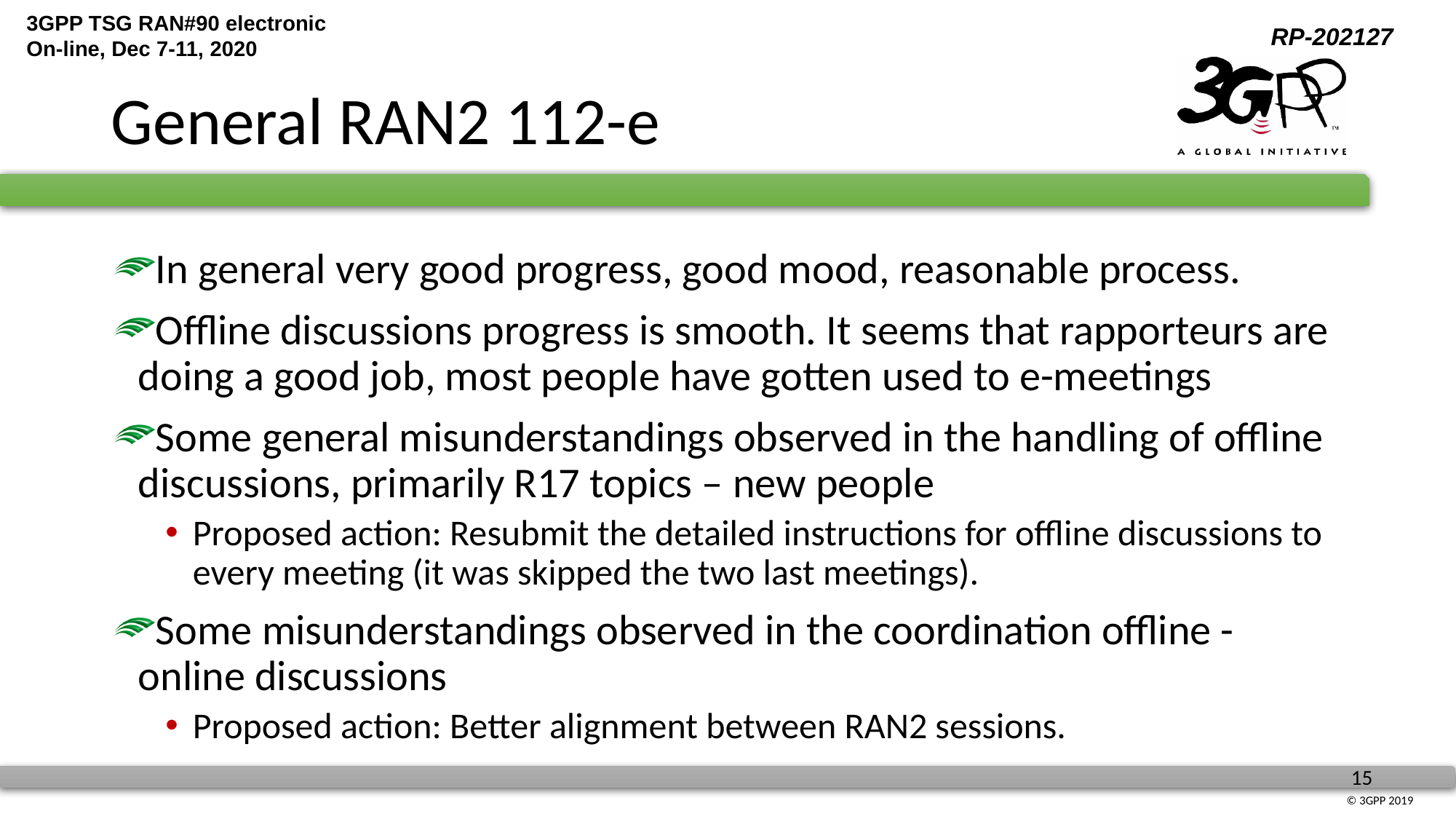

# General RAN2 112-e
In general very good progress, good mood, reasonable process.
Offline discussions progress is smooth. It seems that rapporteurs are doing a good job, most people have gotten used to e-meetings
Some general misunderstandings observed in the handling of offline discussions, primarily R17 topics – new people
Proposed action: Resubmit the detailed instructions for offline discussions to every meeting (it was skipped the two last meetings).
Some misunderstandings observed in the coordination offline - online discussions
Proposed action: Better alignment between RAN2 sessions.